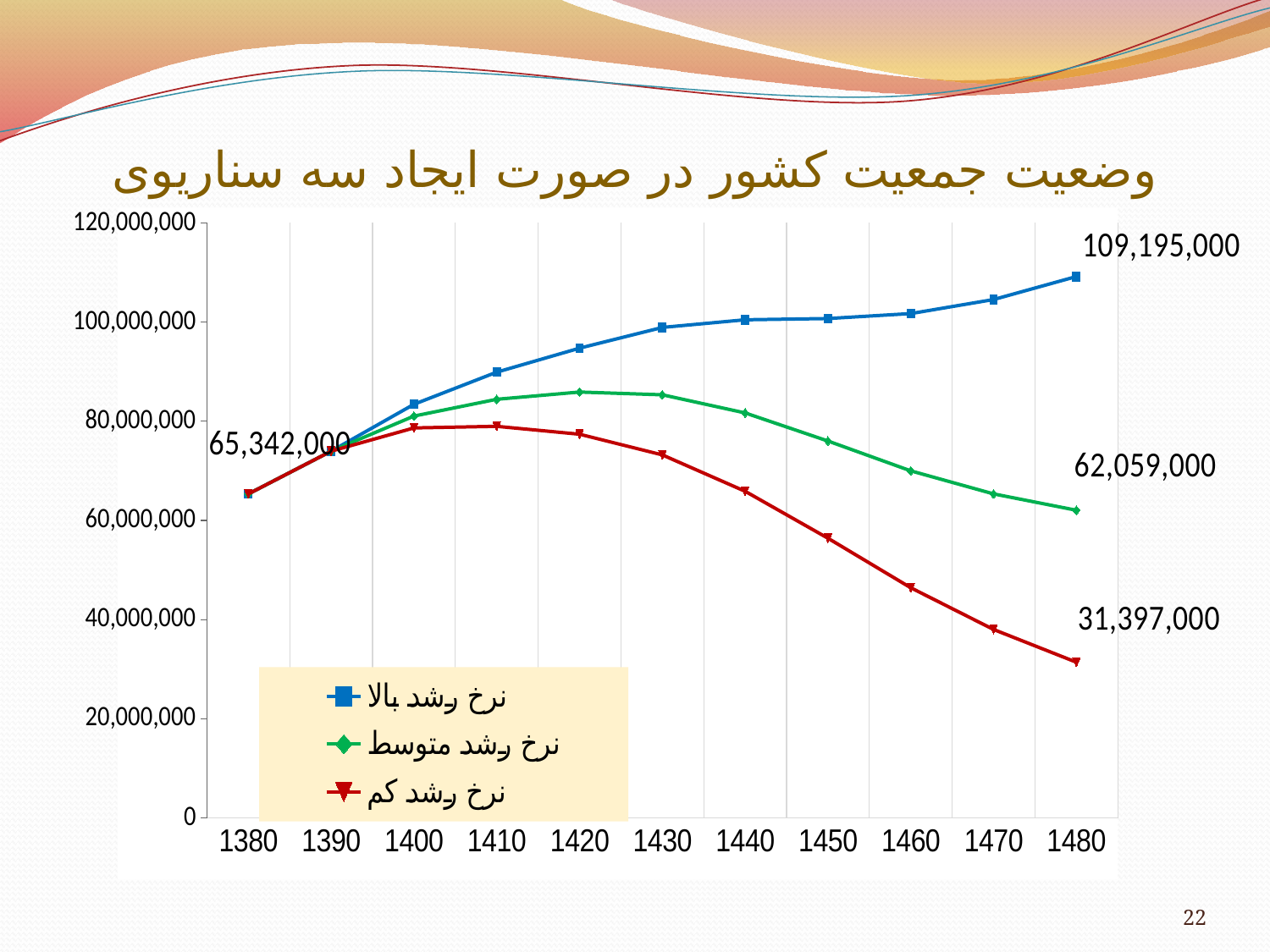

# وضعیت جمعیت کشور در صورت ایجاد سه سناریوی سازمان ملل

### Chart

| Category | نرخ رشد بالا | نرخ رشد متوسط | نرخ رشد کم |
|---|---|---|---|
| 1380 | 65342000.0 | 65342000.0 | 65342000.0 |
| 1390 | 73974000.0 | 73974000.0 | 73974000.0 |
| 1400 | 83433000.0 | 81045000.0 | 78657000.0 |
| 1410 | 89908000.0 | 84439000.0 | 78985000.0 |
| 1420 | 94747000.0 | 85893000.0 | 77392000.0 |
| 1430 | 98932000.0 | 85344000.0 | 73214000.0 |
| 1440 | 100473000.0 | 81684000.0 | 65880000.0 |
| 1450 | 100728000.0 | 76016000.0 | 56414000.0 |
| 1460 | 101723000.0 | 70002000.0 | 46417000.0 |
| 1470 | 104553000.0 | 65353000.0 | 37998000.0 |
| 1480 | 109195000.0 | 62059000.0 | 31397000.0 |
22